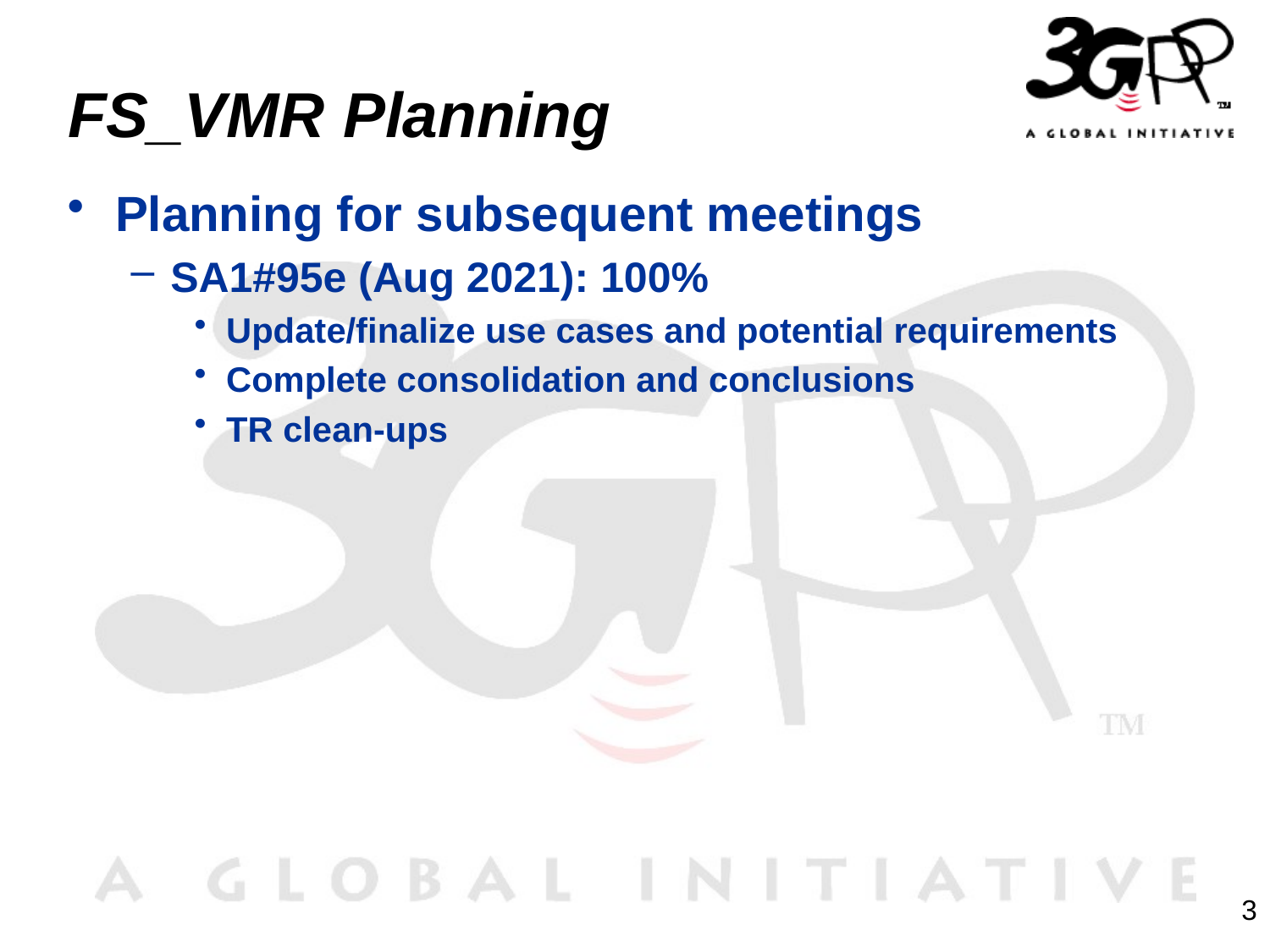

# FS_VMR Planning
Planning for subsequent meetings
SA1#95e (Aug 2021): 100%
Update/finalize use cases and potential requirements
Complete consolidation and conclusions
TR clean-ups

3